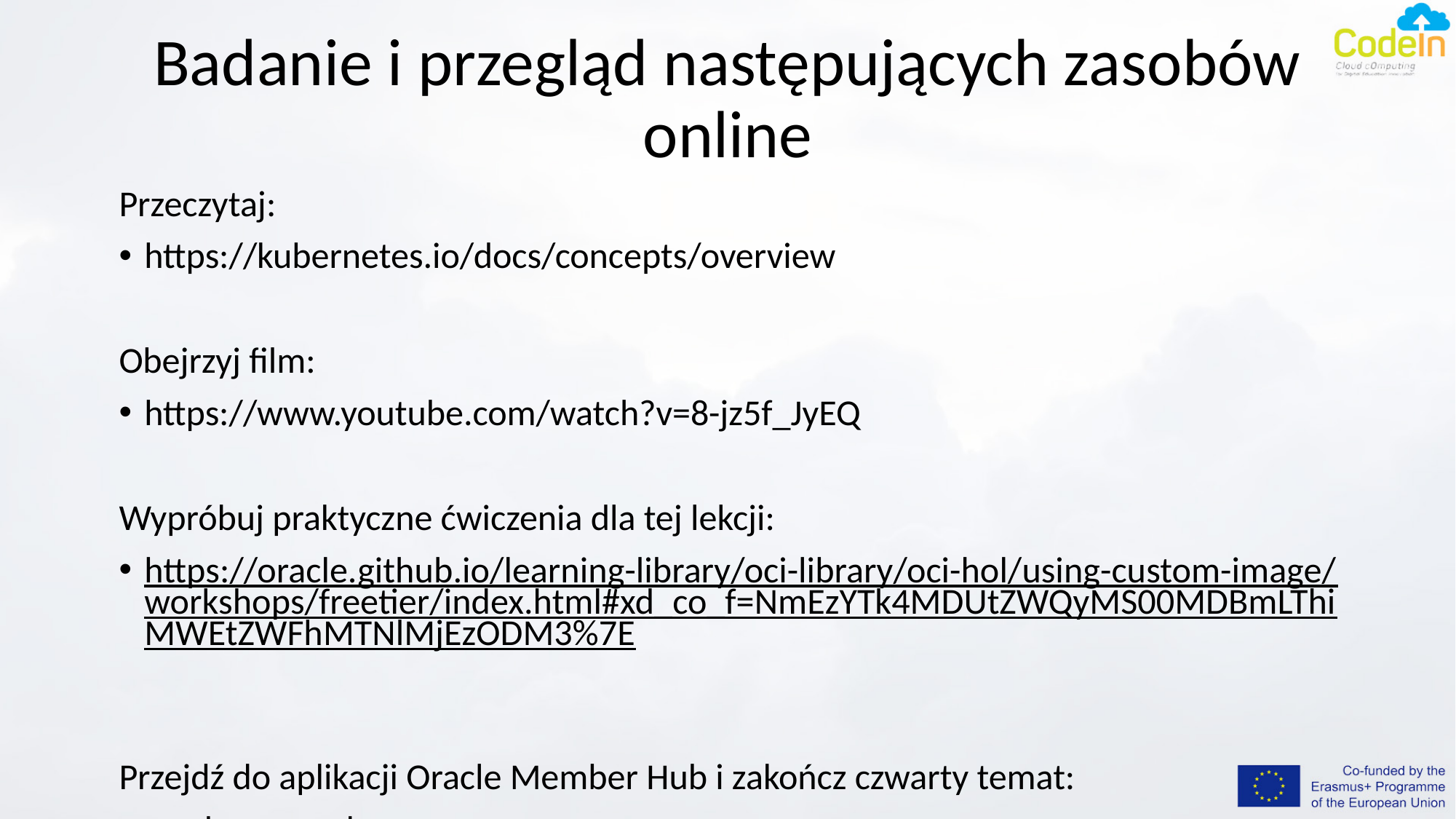

# Badanie i przegląd następujących zasobów online
Przeczytaj:
https://kubernetes.io/docs/concepts/overview

Obejrzyj film:
https://www.youtube.com/watch?v=8-jz5f_JyEQ

Wypróbuj praktyczne ćwiczenia dla tej lekcji:
https://oracle.github.io/learning-library/oci-library/oci-hol/using-custom-image/workshops/freetier/index.html#xd_co_f=NmEzYTk4MDUtZWQyMS00MDBmLThiMWEtZWFhMTNlMjEzODM3%7E

Przejdź do aplikacji Oracle Member Hub i zakończ czwarty temat:
   academy.oracle.com